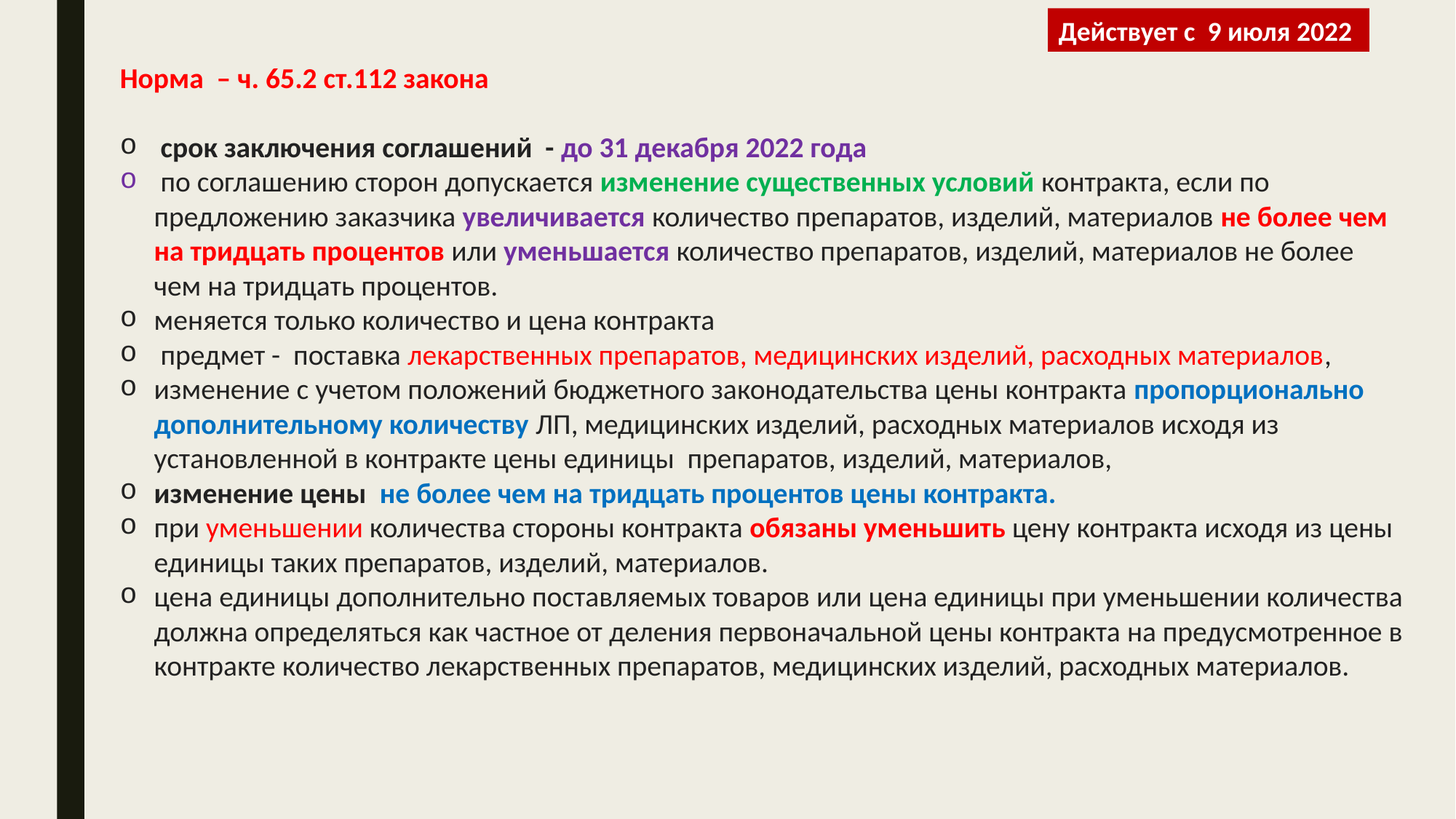

Действует с  9 июля 2022
Норма  – ч. 65.2 ст.112 закона

 срок заключения соглашений  - до 31 декабря 2022 года
 по соглашению сторон допускается изменение существенных условий контракта, если по предложению заказчика увеличивается количество препаратов, изделий, материалов не более чем на тридцать процентов или уменьшается количество препаратов, изделий, материалов не более чем на тридцать процентов.
меняется только количество и цена контракта
 предмет -  поставка лекарственных препаратов, медицинских изделий, расходных материалов,
изменение с учетом положений бюджетного законодательства цены контракта пропорционально дополнительному количеству ЛП, медицинских изделий, расходных материалов исходя из установленной в контракте цены единицы  препаратов, изделий, материалов,
изменение цены  не более чем на тридцать процентов цены контракта.
при уменьшении количества стороны контракта обязаны уменьшить цену контракта исходя из цены единицы таких препаратов, изделий, материалов.
цена единицы дополнительно поставляемых товаров или цена единицы при уменьшении количества должна определяться как частное от деления первоначальной цены контракта на предусмотренное в контракте количество лекарственных препаратов, медицинских изделий, расходных материалов.